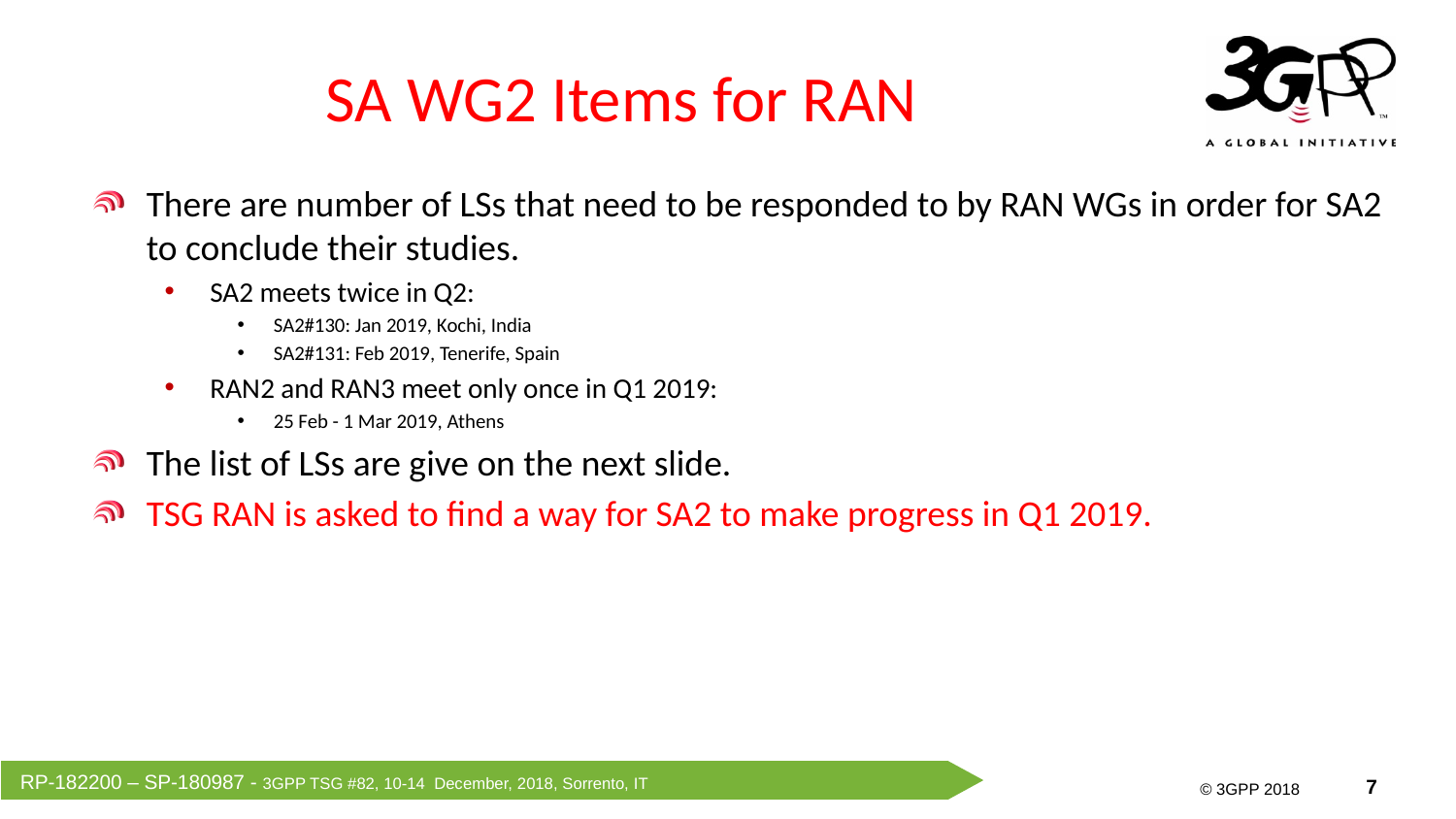

# SA WG2 Items for RAN
There are number of LSs that need to be responded to by RAN WGs in order for SA2 to conclude their studies.
SA2 meets twice in Q2:
SA2#130: Jan 2019, Kochi, India
SA2#131: Feb 2019, Tenerife, Spain
RAN2 and RAN3 meet only once in Q1 2019:
25 Feb - 1 Mar 2019, Athens
The list of LSs are give on the next slide.
TSG RAN is asked to find a way for SA2 to make progress in Q1 2019.